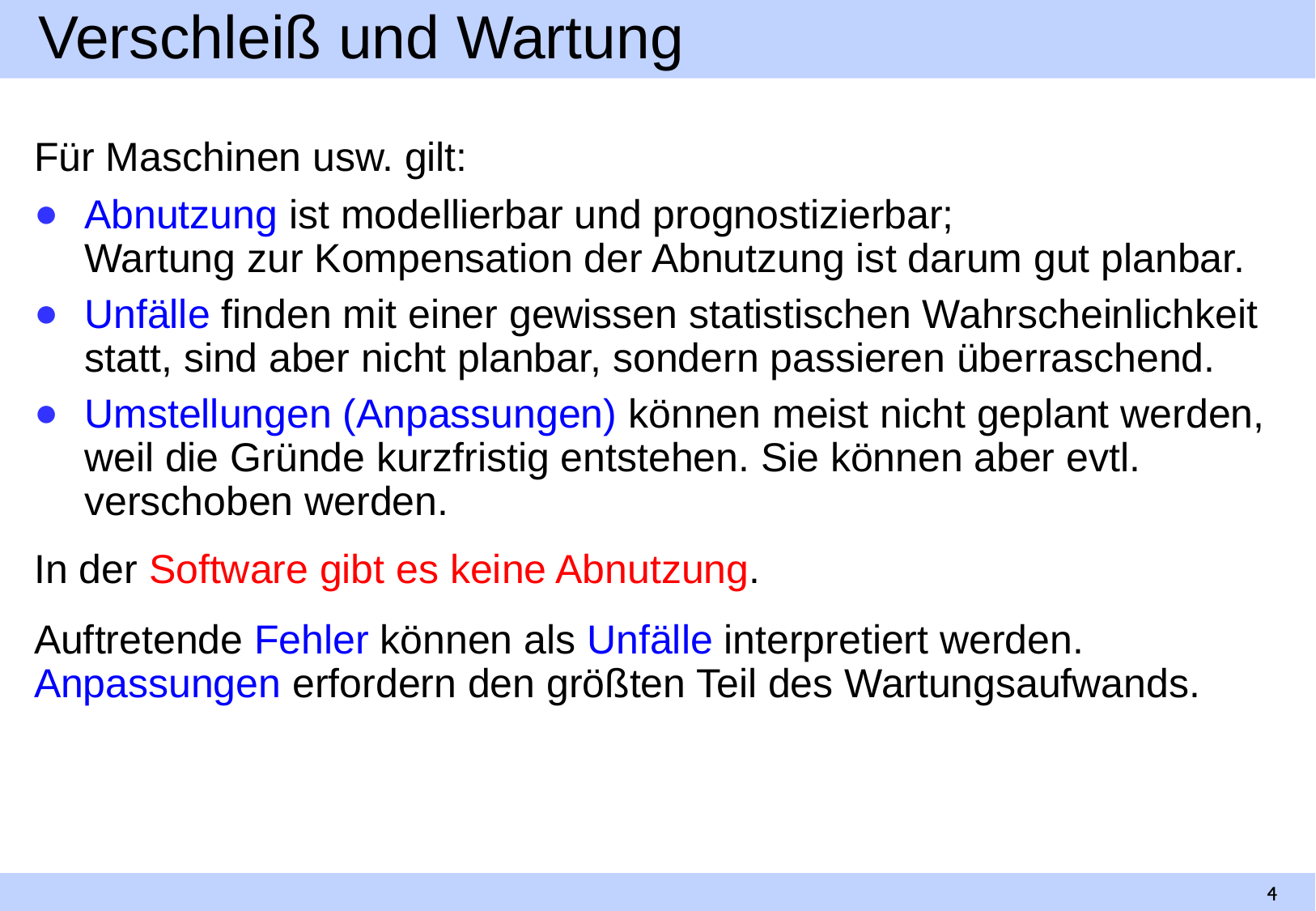

# Verschleiß und Wartung
Für Maschinen usw. gilt:
Abnutzung ist modellierbar und prognostizierbar;
Wartung zur Kompensation der Abnutzung ist darum gut planbar.
Unfälle finden mit einer gewissen statistischen Wahrscheinlichkeit statt, sind aber nicht planbar, sondern passieren überraschend.
Umstellungen (Anpassungen) können meist nicht geplant werden, weil die Gründe kurzfristig entstehen. Sie können aber evtl. verschoben werden.
In der Software gibt es keine Abnutzung.
Auftretende Fehler können als Unfälle interpretiert werden. Anpassungen erfordern den größten Teil des Wartungsaufwands.

4